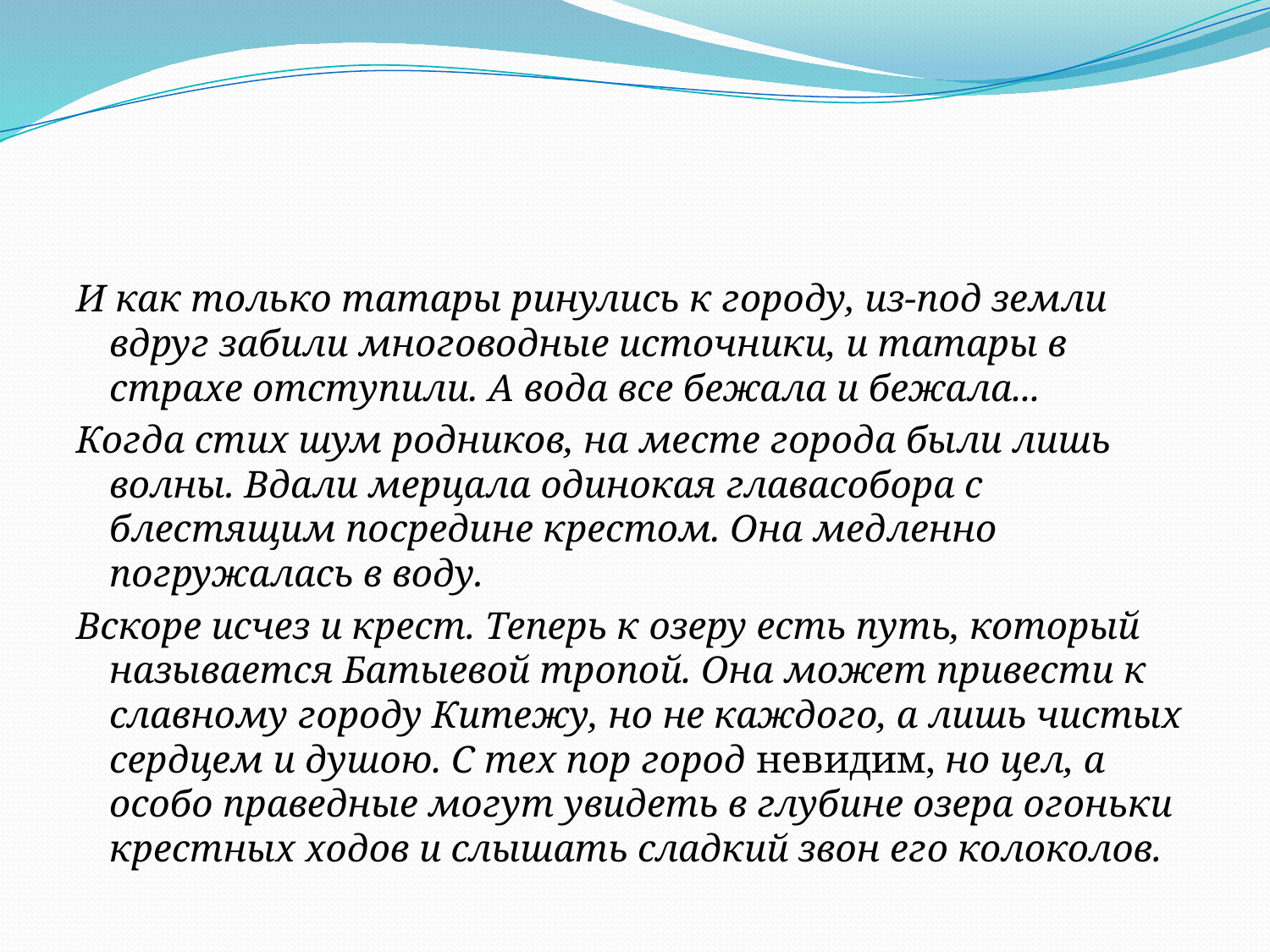

#
И как только татары ринулись к городу, из-под земли вдруг забили многоводные источники, и татары в страхе отступили. А вода все бежала и бежала...
Когда стих шум родников, на месте города были лишь волны. Вдали мерцала одинокая главасобора с блестящим посредине крестом. Она медленно погружалась в воду.
Вскоре исчез и крест. Теперь к озеру есть путь, который называется Батыевой тропой. Она может привести к славному городу Китежу, но не каждого, а лишь чистых сердцем и душою. С тех пор город невидим, но цел, а особо праведные могут увидеть в глубине озера огоньки крестных ходов и слышать сладкий звон его колоколов.